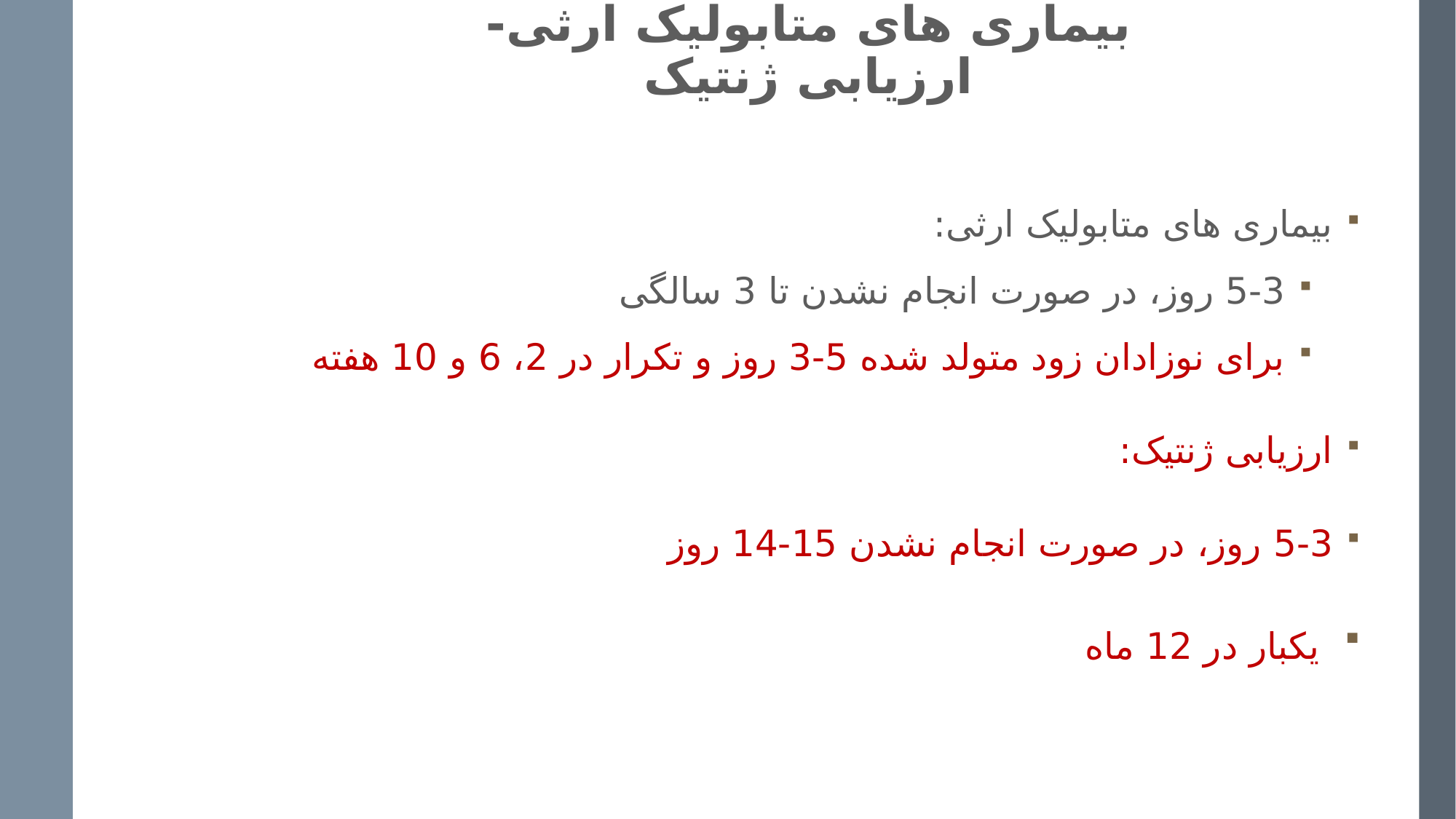

# بیماری های متابولیک ارثی- ارزیابی ژنتیک
بیماری های متابولیک ارثی:
5-3 روز، در صورت انجام نشدن تا 3 سالگی
برای نوزادان زود متولد شده 5-3 روز و تکرار در 2، 6 و 10 هفته
ارزیابی ژنتیک:
5-3 روز، در صورت انجام نشدن 15-14 روز
 یکبار در 12 ماه